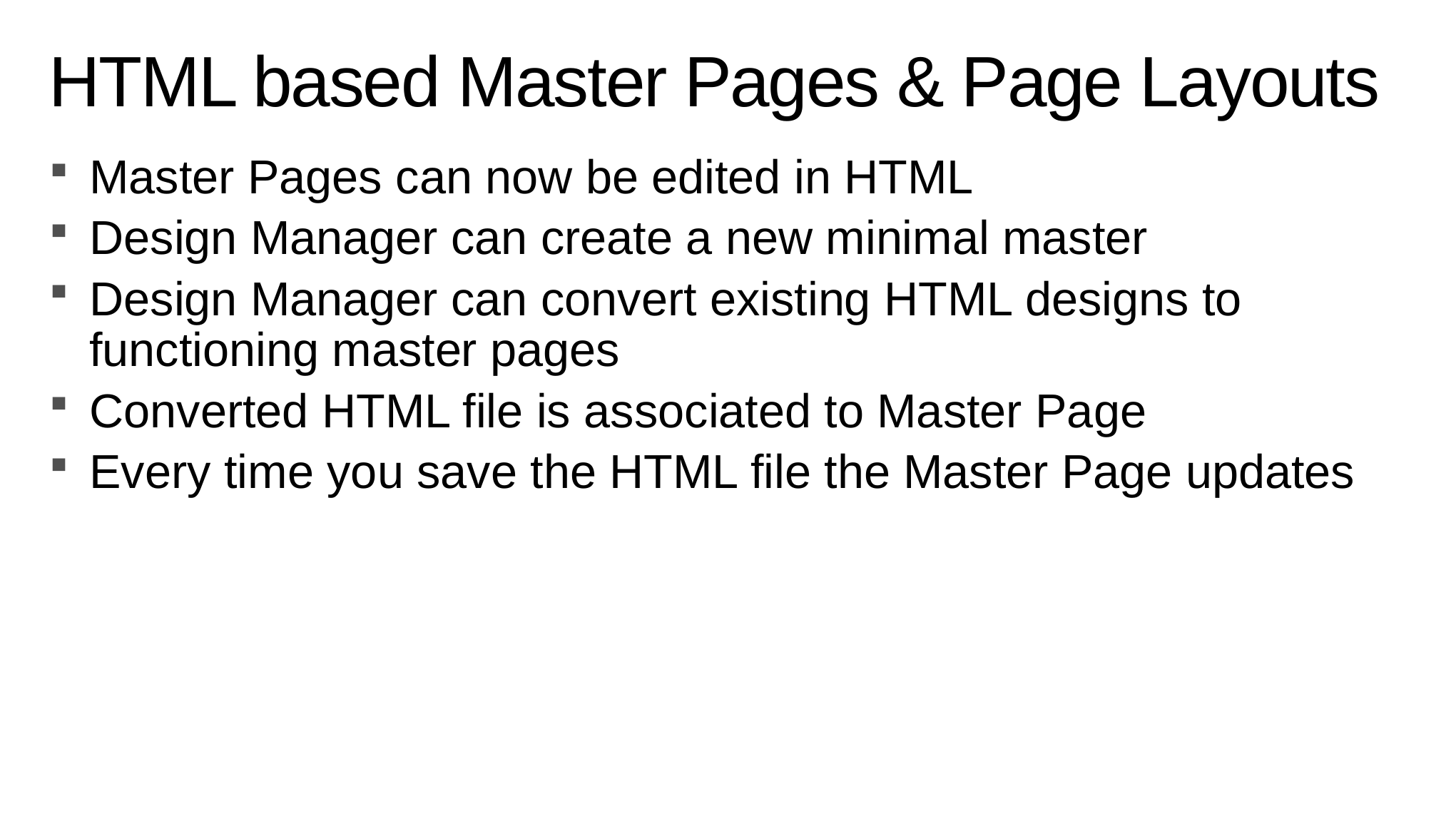

# HTML based Master Pages & Page Layouts
Master Pages can now be edited in HTML
Design Manager can create a new minimal master
Design Manager can convert existing HTML designs to functioning master pages
Converted HTML file is associated to Master Page
Every time you save the HTML file the Master Page updates